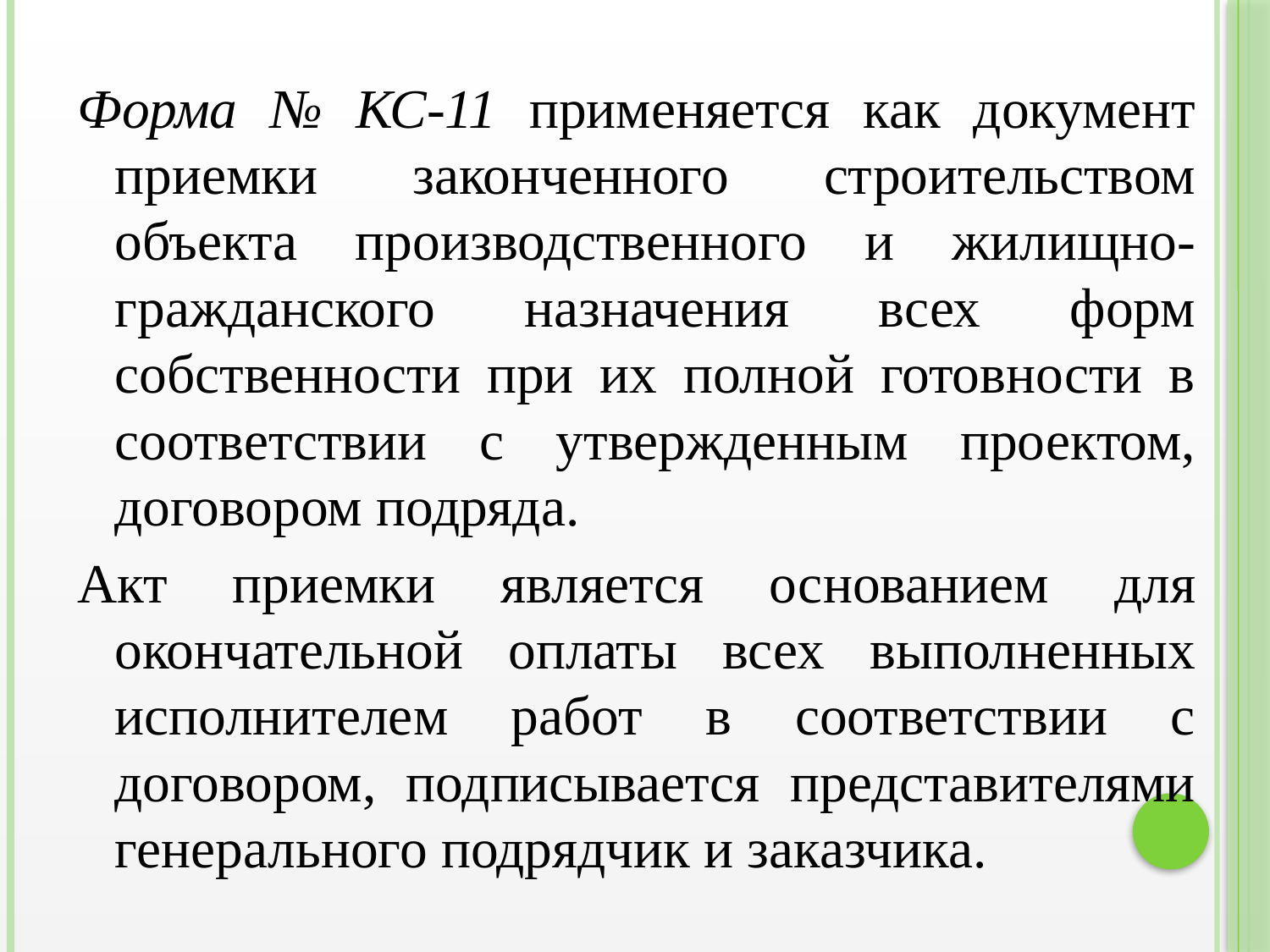

Форма № КС-11 применяется как документ приемки законченного строительством объекта производственного и жилищно-гражданского назначения всех форм собственности при их полной готовности в соответствии с утвержденным проектом, договором подряда.
Акт приемки является основанием для окончательной оплаты всех выполненных исполнителем работ в соответствии с договором, подписывается представителями генерального подрядчик и заказчика.